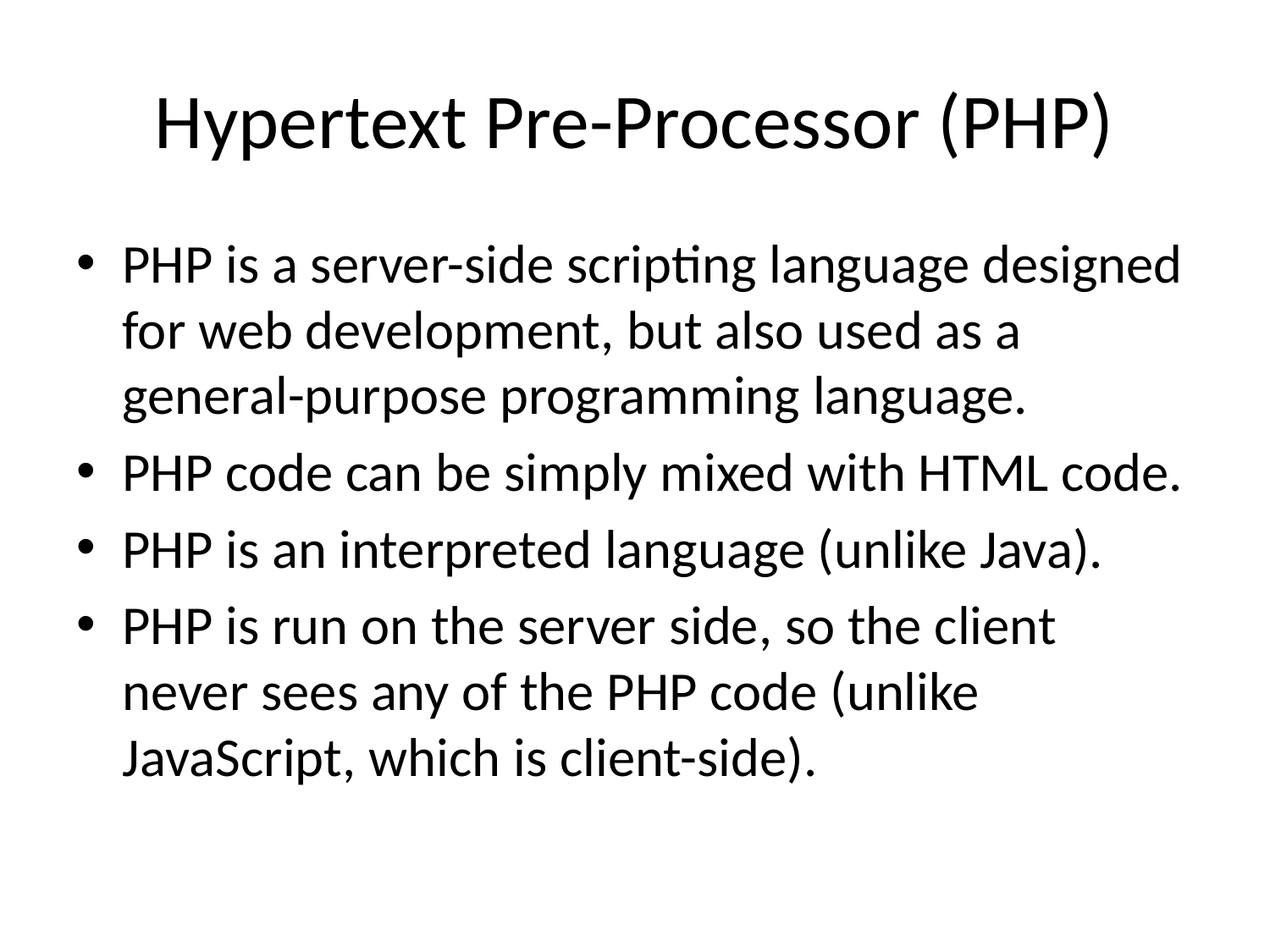

# Hypertext Pre-Processor (PHP)
PHP is a server-side scripting language designed for web development, but also used as a general-purpose programming language.
PHP code can be simply mixed with HTML code.
PHP is an interpreted language (unlike Java).
PHP is run on the server side, so the client never sees any of the PHP code (unlike JavaScript, which is client-side).